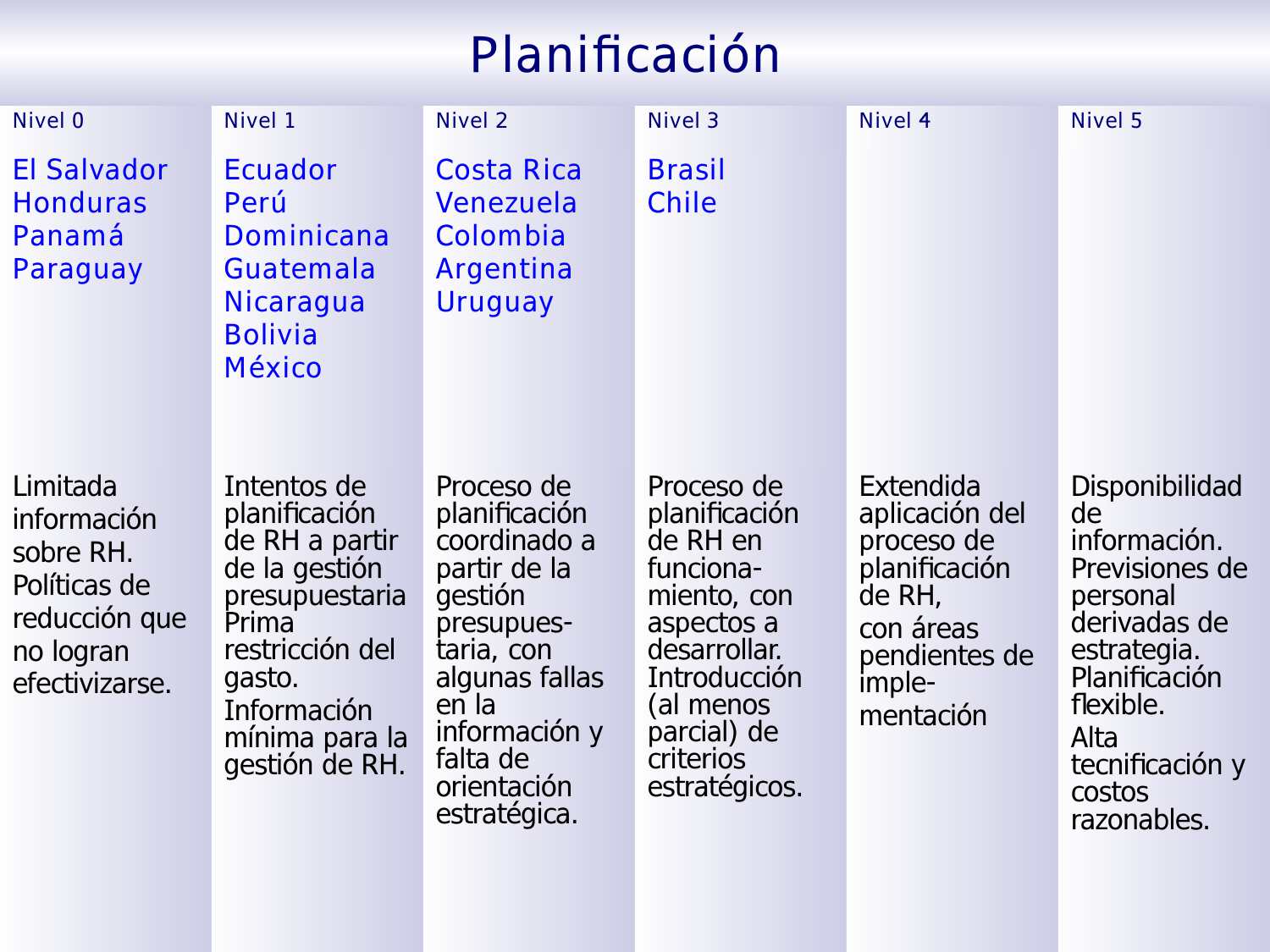

# Planificación
| Nivel 0 | Nivel 1 | Nivel 2 | Nivel 3 | Nivel 4 | Nivel 5 |
| --- | --- | --- | --- | --- | --- |
| El Salvador Honduras Panamá Paraguay | Ecuador Perú Dominicana Guatemala Nicaragua Bolivia México | Costa Rica Venezuela Colombia Argentina Uruguay | Brasil Chile |  |  |
| Limitada información sobre RH. Políticas de reducción que no logran efectivizarse. | Intentos de planificación de RH a partir de la gestión presupuestaria Prima restricción del gasto. Información mínima para la gestión de RH. | Proceso de planificación coordinado a partir de la gestión presupues-taria, con algunas fallas en la información y falta de orientación estratégica. | Proceso de planificación de RH en funciona-miento, con aspectos a desarrollar. Introducción (al menos parcial) de criterios estratégicos. | Extendida aplicación del proceso de planificación de RH, con áreas pendientes de imple- mentación | Disponibilidad de información. Previsiones de personal derivadas de estrategia. Planificación flexible. Alta tecnificación y costos razonables. |